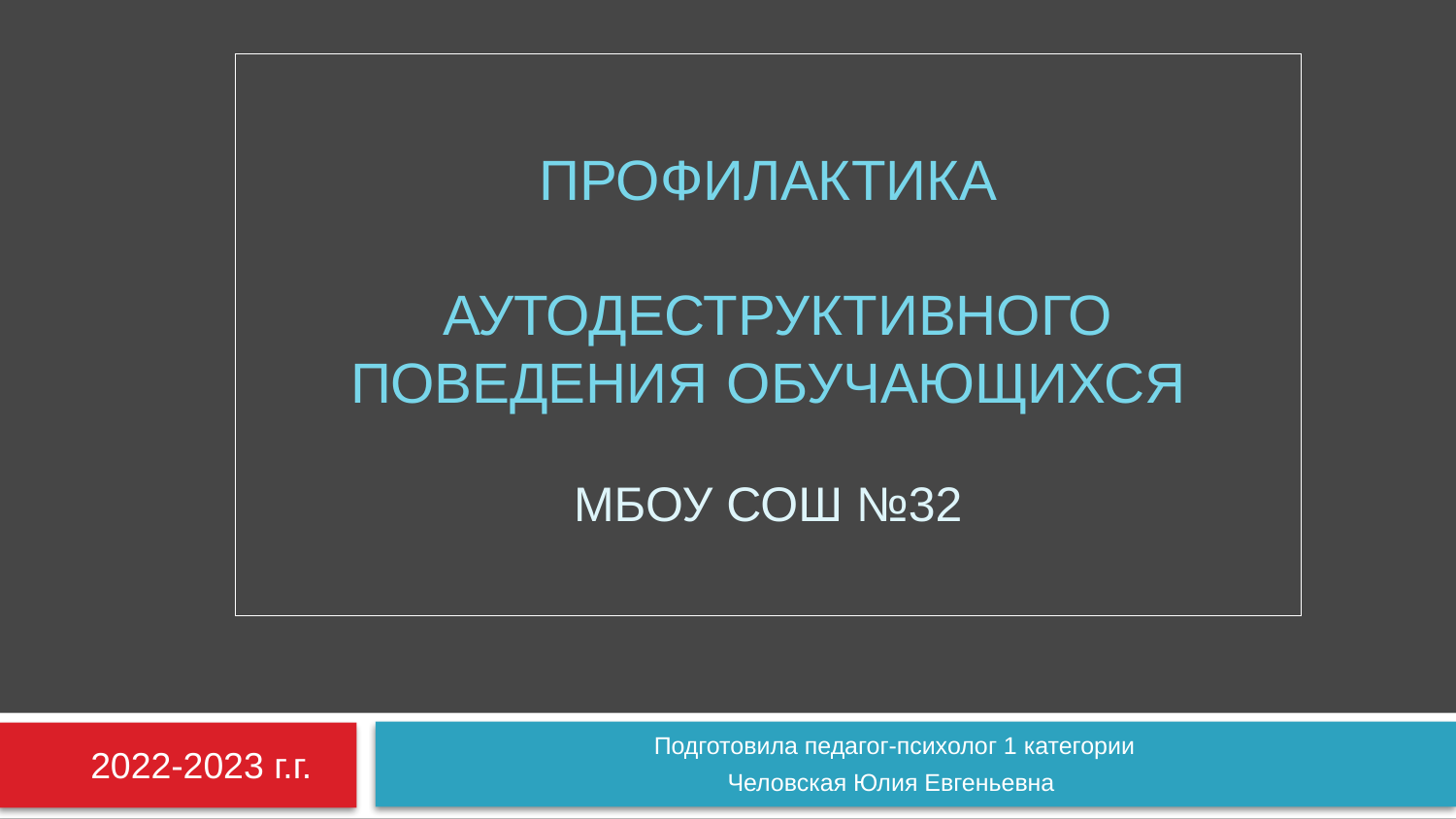

# Профилактика аутодеструктивного поведения обучающихся МБОУ СОШ №32
Подготовила педагог-психолог 1 категории
Человская Юлия Евгеньевна
2022-2023 г.г.